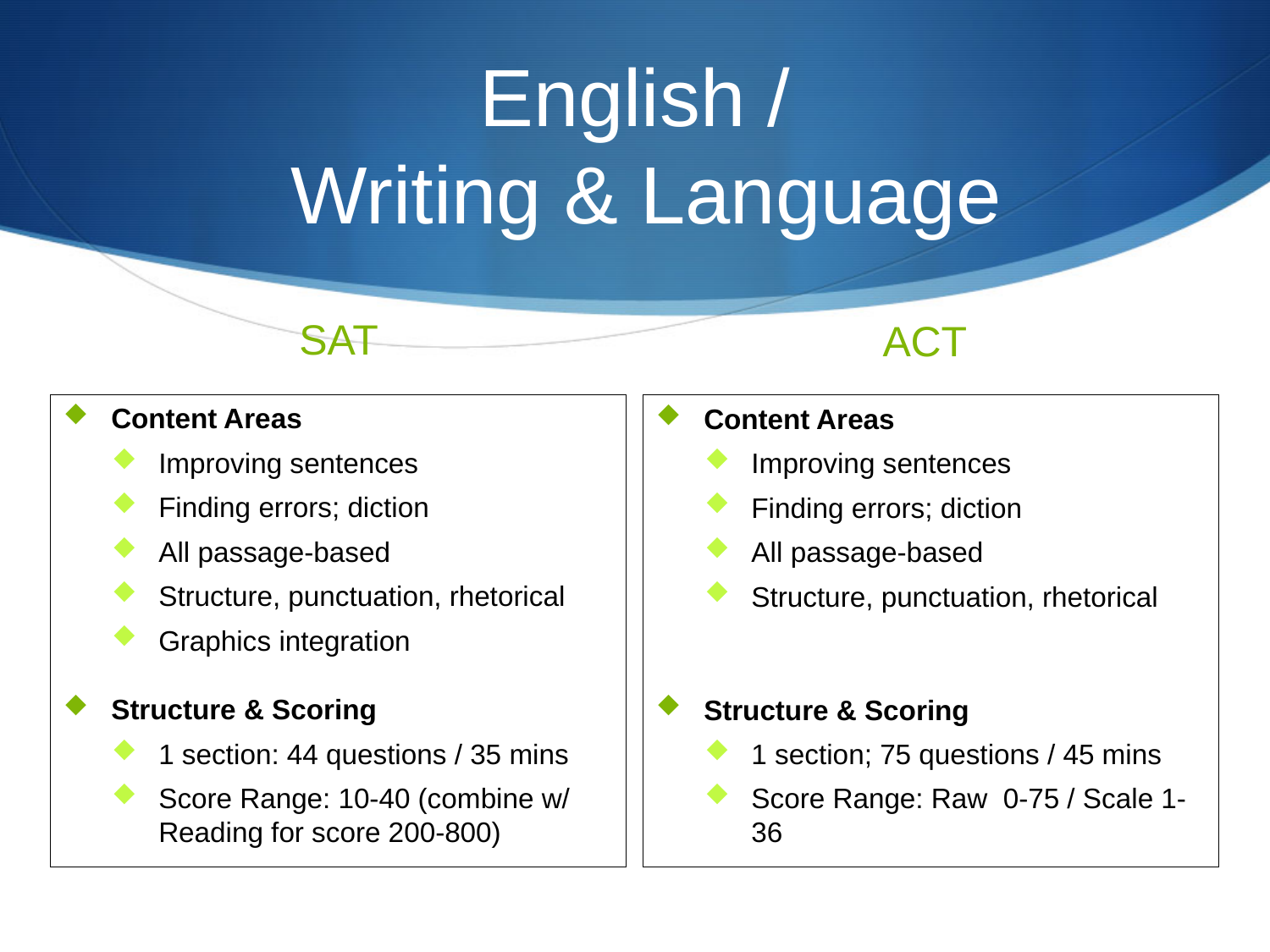

# English / Writing & Language
SAT
ACT
Content Areas
Improving sentences
Finding errors; diction
All passage-based
Structure, punctuation, rhetorical
Graphics integration
Structure & Scoring
1 section: 44 questions / 35 mins
Score Range: 10-40 (combine w/ Reading for score 200-800)

Content Areas
Improving sentences
Finding errors; diction
All passage-based
Structure, punctuation, rhetorical

Structure & Scoring
1 section; 75 questions / 45 mins
Score Range: Raw  0-75 / Scale 1-36